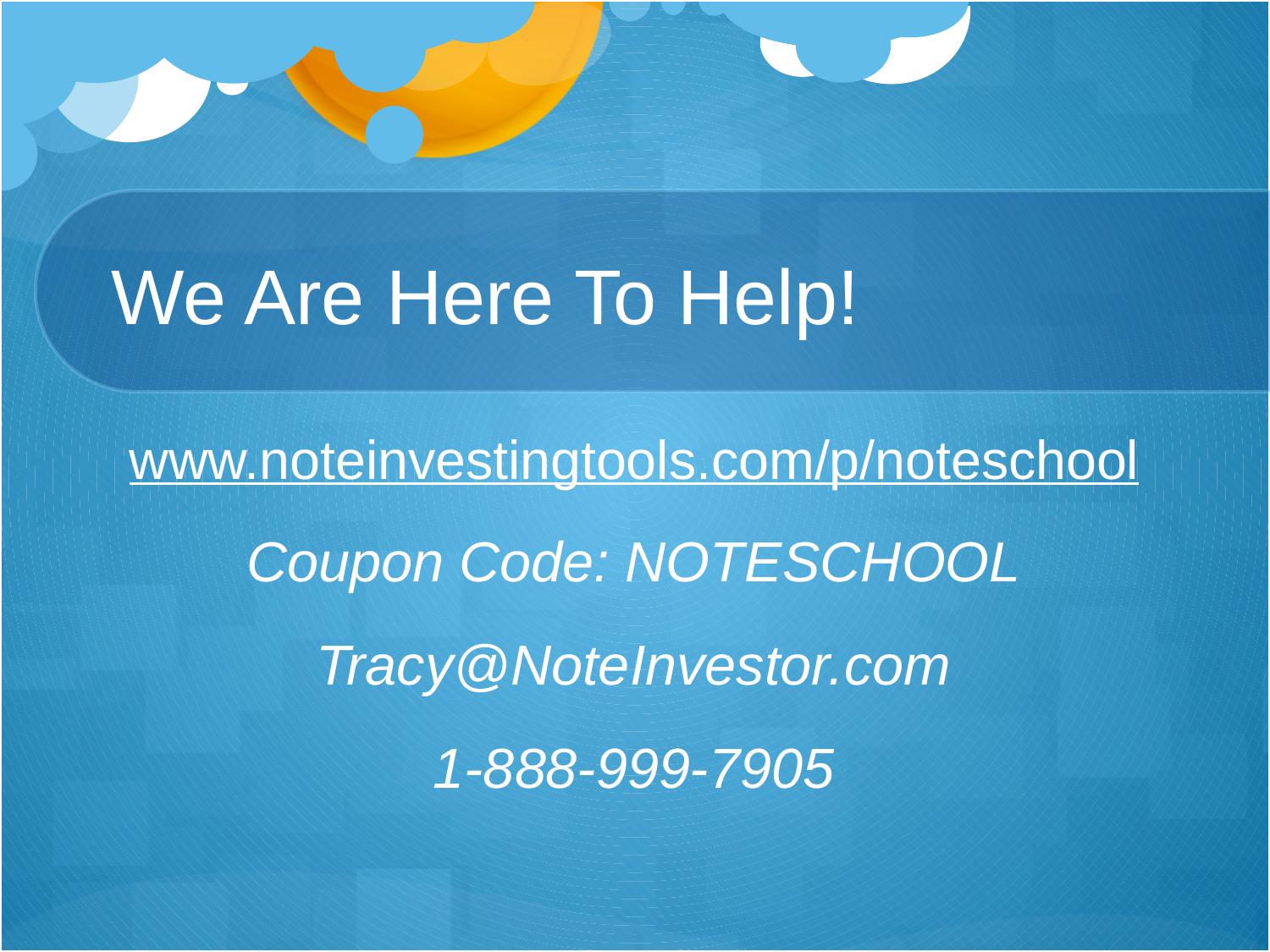

# We Are Here To Help!
www.noteinvestingtools.com/p/noteschool
Coupon Code: NOTESCHOOL
Tracy@NoteInvestor.com
1-888-999-7905